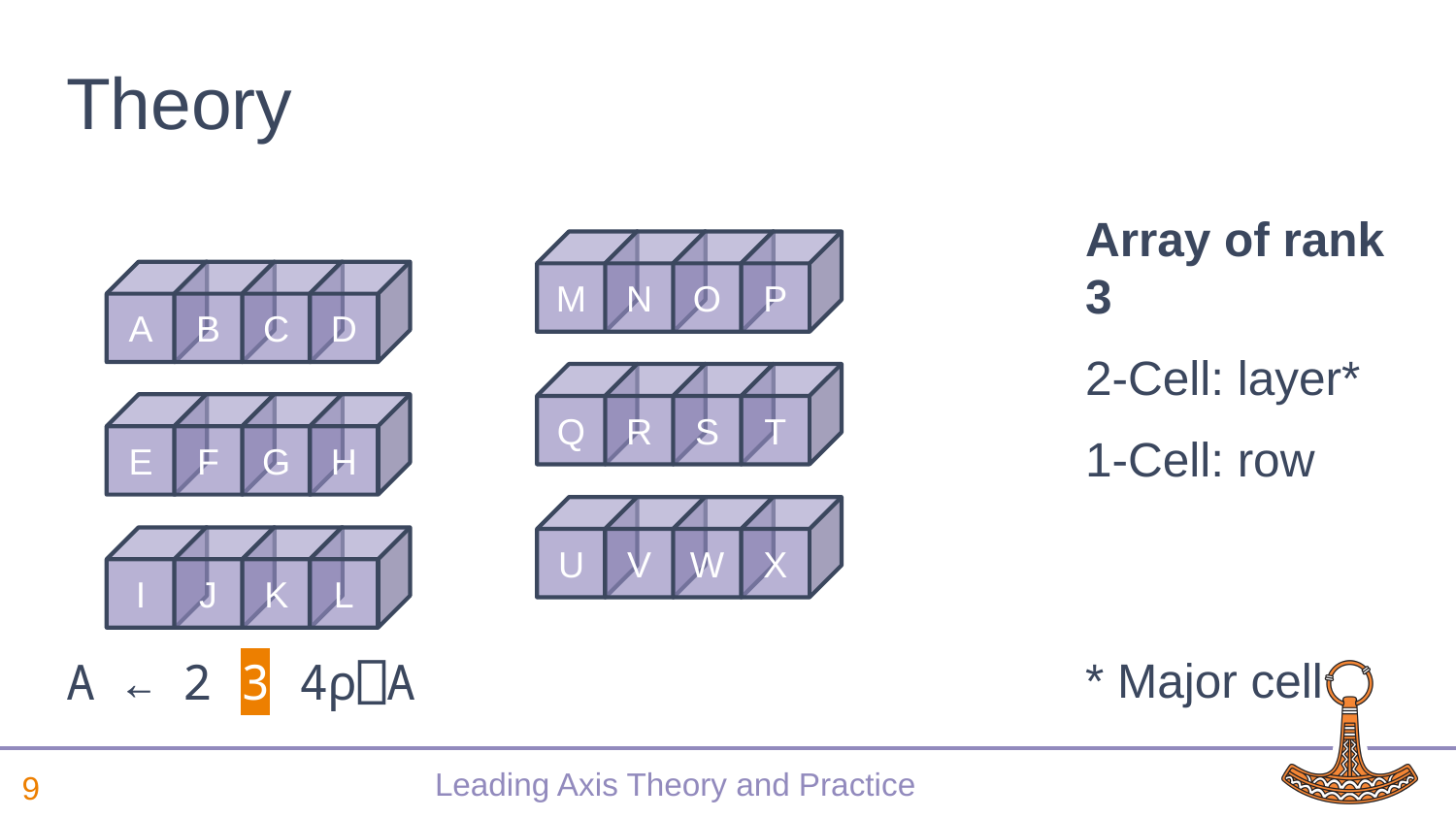

# Theory
A ← 2 3 4⍴⎕A
Array of rank 3
2-Cell: layer*
1-Cell: row

* Major cell
M
N
O
P
A
B
C
D
Q
R
S
T
E
F
G
H
U
V
W
X
I
J
K
L